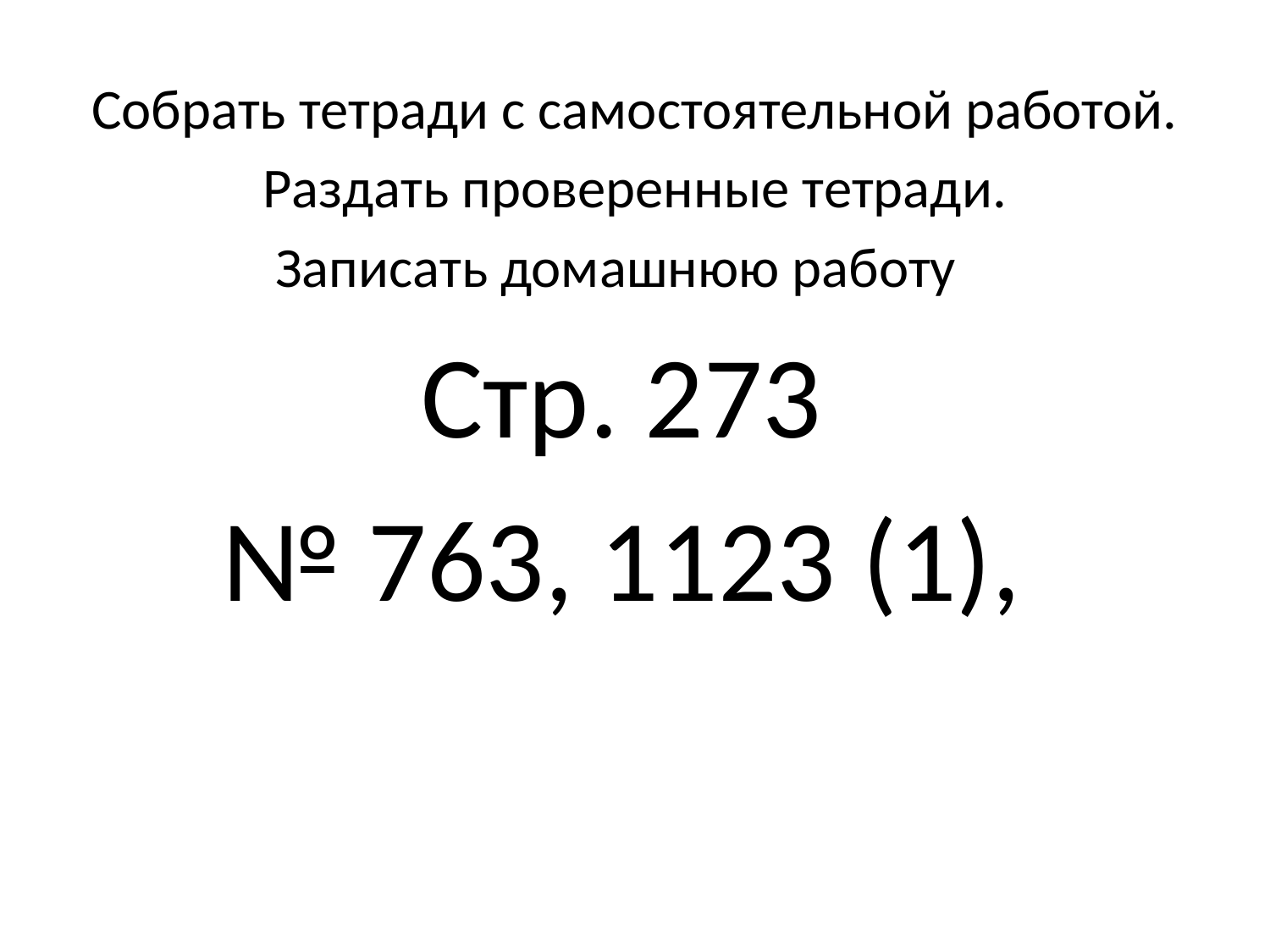

Собрать тетради с самостоятельной работой.
Раздать проверенные тетради.
Записать домашнюю работу
Стр. 273
№ 763, 1123 (1),